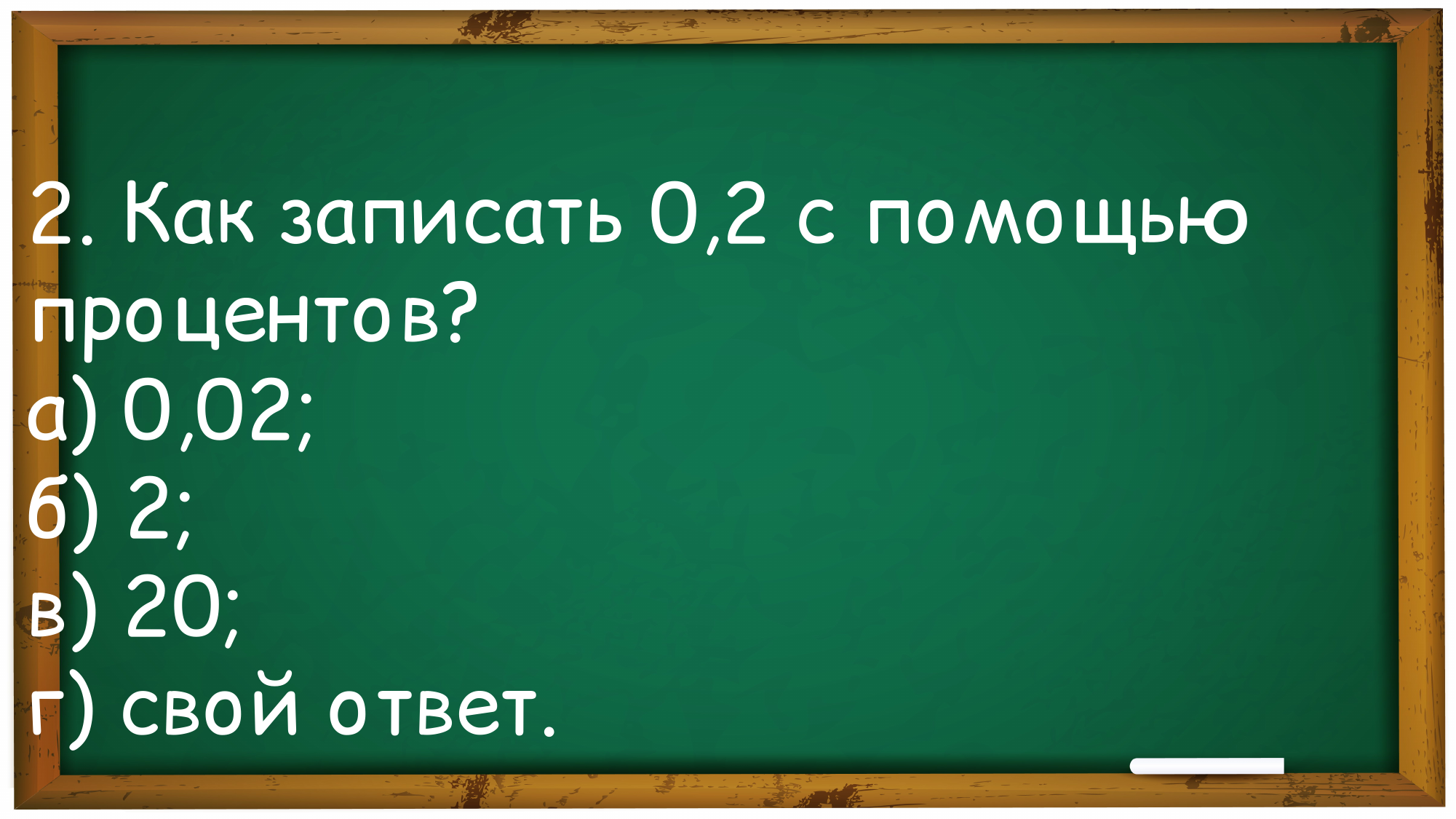

2. Как записать 0,2 с помощью процентов?
а) 0,02; 
б) 2;
в) 20;
г) свой ответ.